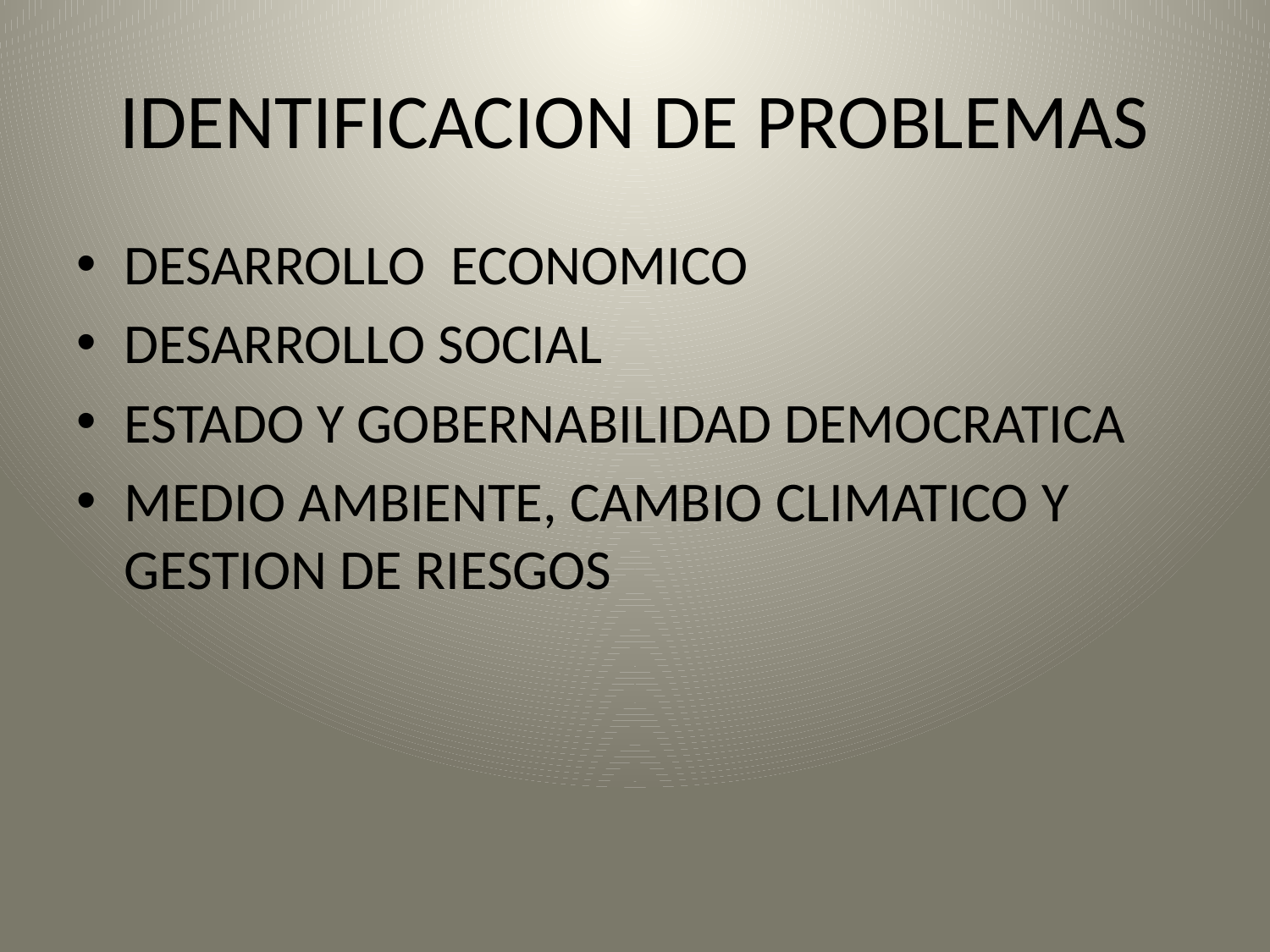

# IDENTIFICACION DE PROBLEMAS
DESARROLLO  ECONOMICO
DESARROLLO SOCIAL
ESTADO Y GOBERNABILIDAD DEMOCRATICA
MEDIO AMBIENTE, CAMBIO CLIMATICO Y GESTION DE RIESGOS